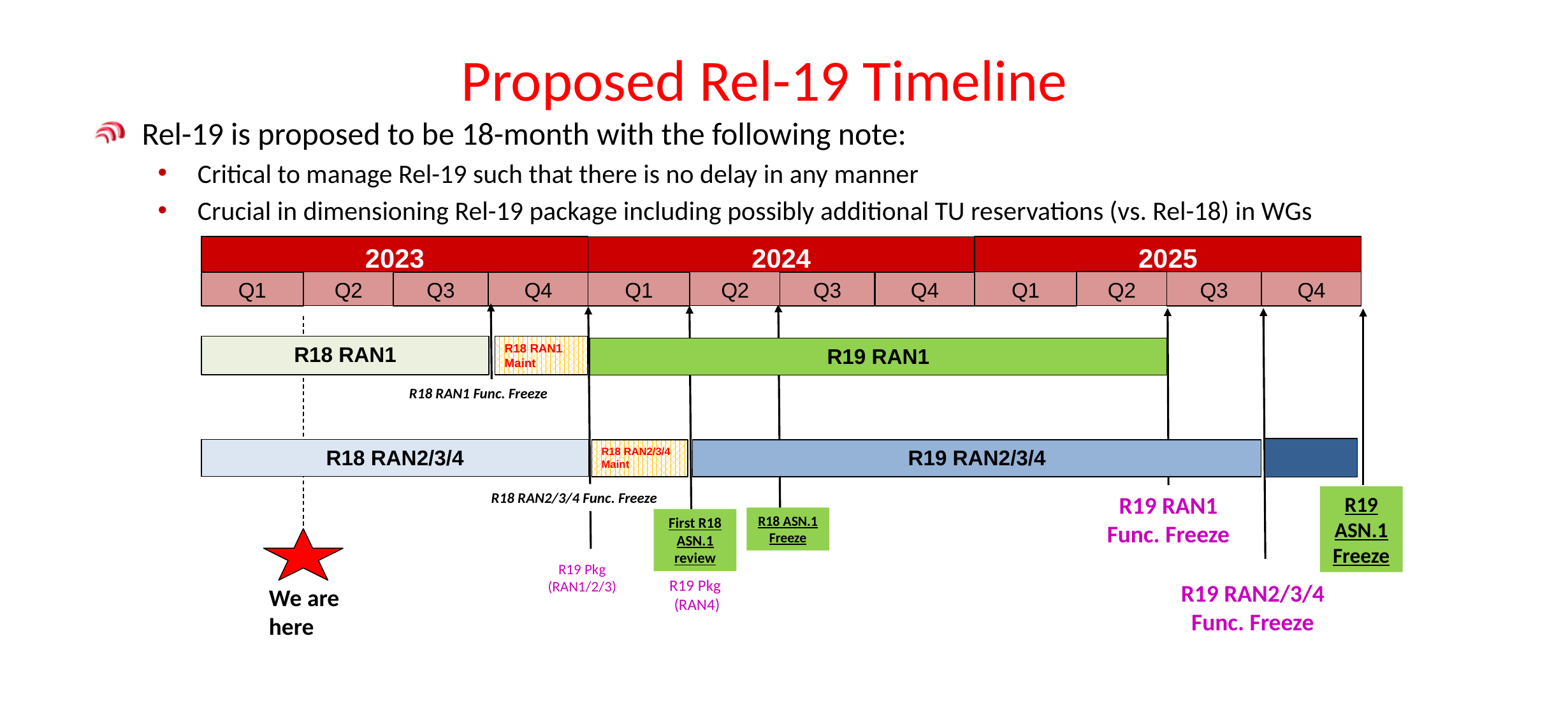

# Proposed Rel-19 Timeline
Rel-19 is proposed to be 18-month with the following note:
Critical to manage Rel-19 such that there is no delay in any manner
Crucial in dimensioning Rel-19 package including possibly additional TU reservations (vs. Rel-18) in WGs

2025
2023
2024
Q2
Q2
Q2
Q3
Q4
Q1
Q3
Q4
Q1
Q3
Q4
Q1
R18 RAN1 Maint
R18 RAN1
R19 RAN1
R18 RAN1 Func. Freeze

R18 RAN2/3/4
R19 RAN2/3/4
R18 RAN2/3/4 Maint
R18 RAN2/3/4 Func. Freeze
R19 RAN1
Func. Freeze
R19 ASN.1 Freeze
R18 ASN.1 Freeze
First R18 ASN.1 review

R19 Pkg
(RAN1/2/3)
R19 Pkg
 (RAN4)
R19 RAN2/3/4
Func. Freeze
We are here